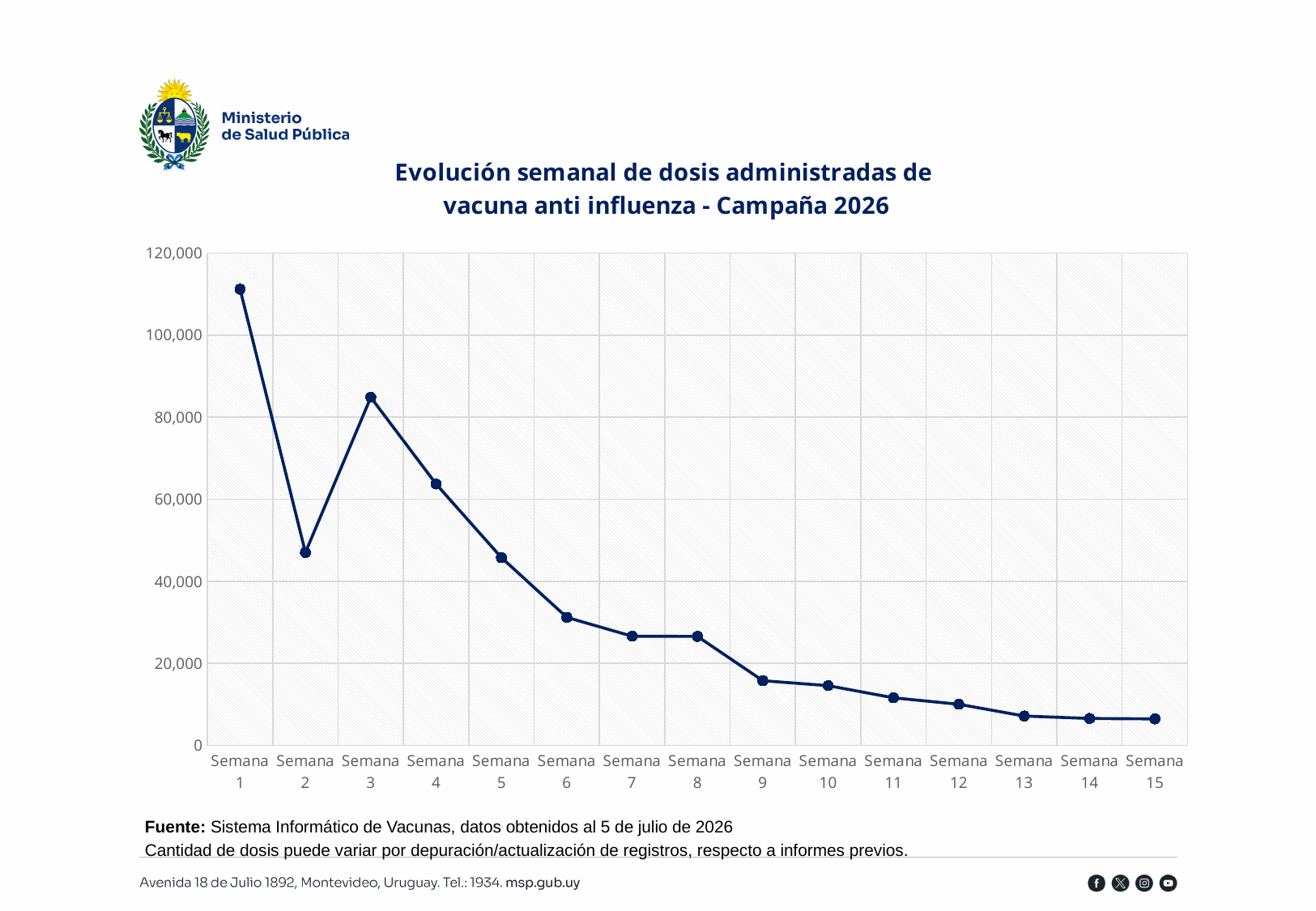

### Chart: Evolución semanal de dosis administradas de
vacuna anti influenza - Campaña 2026

| Category | Dosis |
|---|---|
| Semana 1 | 111205.0 |
| Semana 2 | 47019.0 |
| Semana 3 | 84835.0 |
| Semana 4 | 63698.0 |
| Semana 5 | 45759.0 |
| Semana 6 | 31202.0 |
| Semana 7 | 26616.0 |
| Semana 8 | 26570.0 |
| Semana 9 | 15775.0 |
| Semana 10 | 14566.0 |
| Semana 11 | 11600.0 |
| Semana 12 | 10028.0 |
| Semana 13 | 7163.0 |
| Semana 14 | 6568.0 |
| Semana 15 | 6462.0 |
Fuente: Sistema Informático de Vacunas, datos obtenidos al 5 de julio de 2026
Cantidad de dosis puede variar por depuración/actualización de registros, respecto a informes previos.